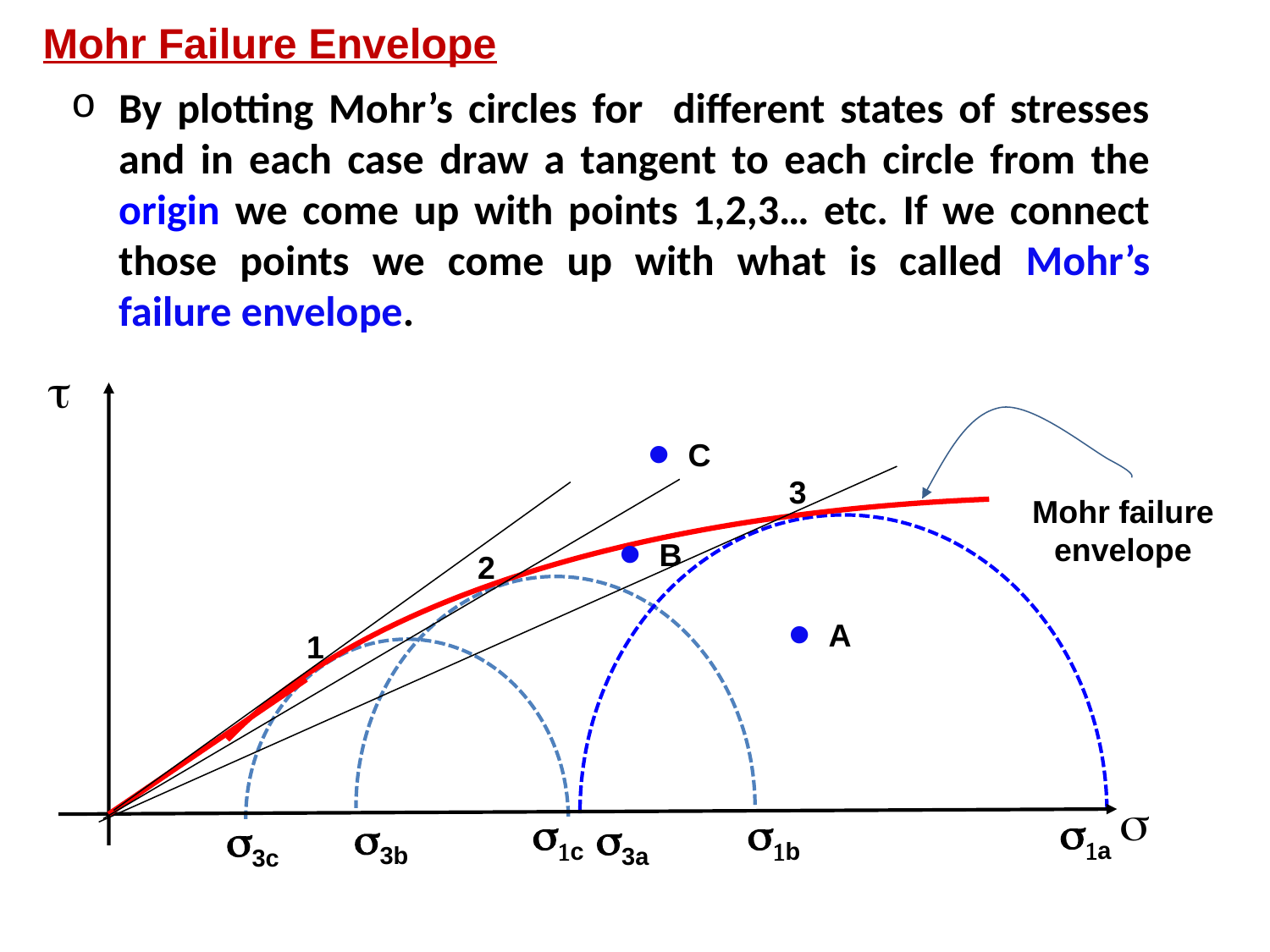

Mohr Failure Envelope
By plotting Mohr’s circles for  different states of stresses and in each case draw a tangent to each circle from the origin we come up with points 1,2,3… etc. If we connect those points we come up with what is called Mohr’s failure envelope.
τ

σ

C
3

Mohr failure envelope

B
2

A
1

σ1a
σ3a
σ1b
σ3b
σ1c
σ3c